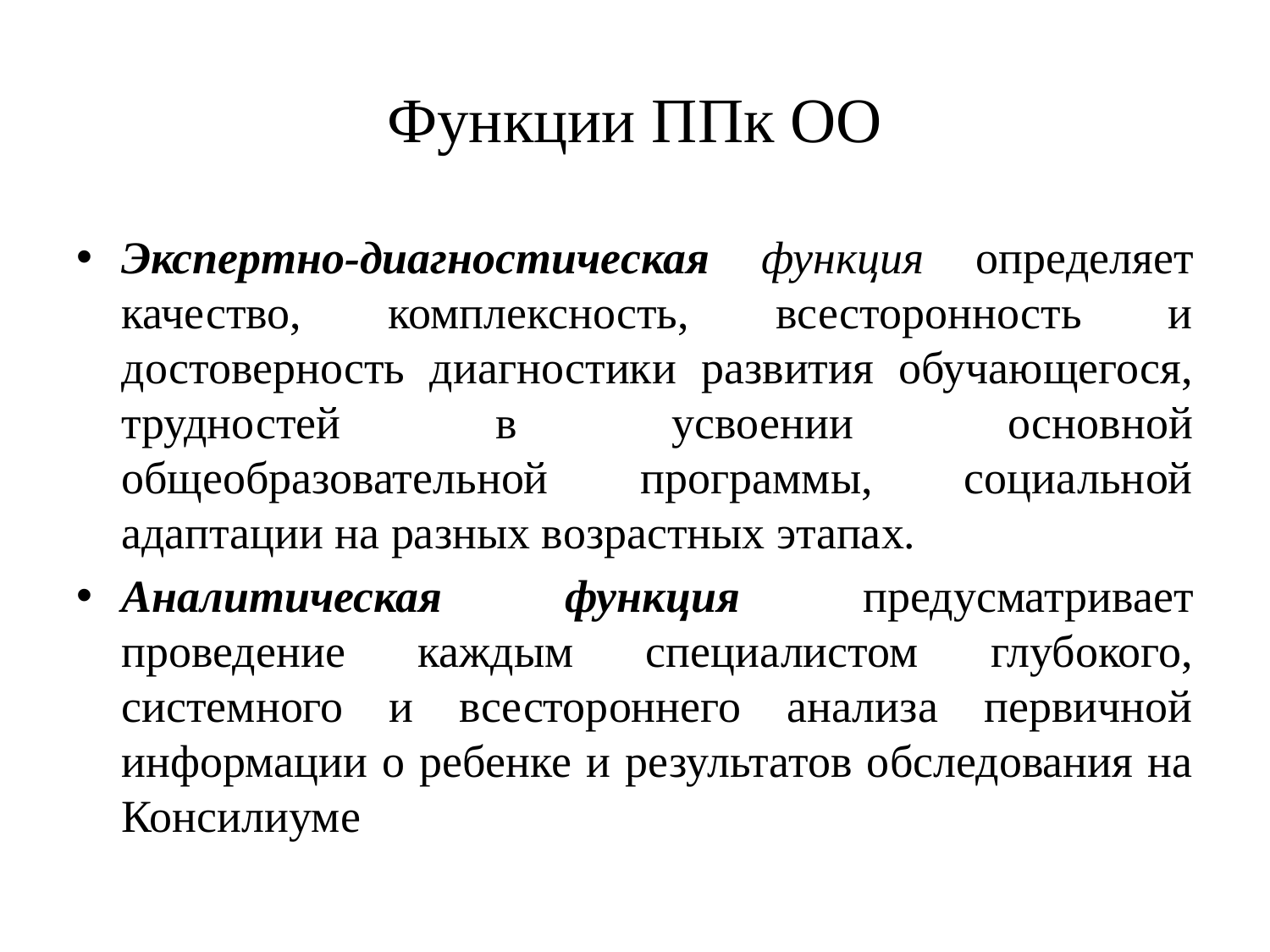

# Функции ППк ОО
Экспертно-диагностическая функция определяет качество, комплексность, всесторонность и достоверность диагностики развития обучающегося, трудностей в усвоении основной общеобразовательной программы, социальной адаптации на разных возрастных этапах.
Аналитическая функция предусматривает проведение каждым специалистом глубокого, системного и всестороннего анализа первичной информации о ребенке и результатов обследования на Консилиуме